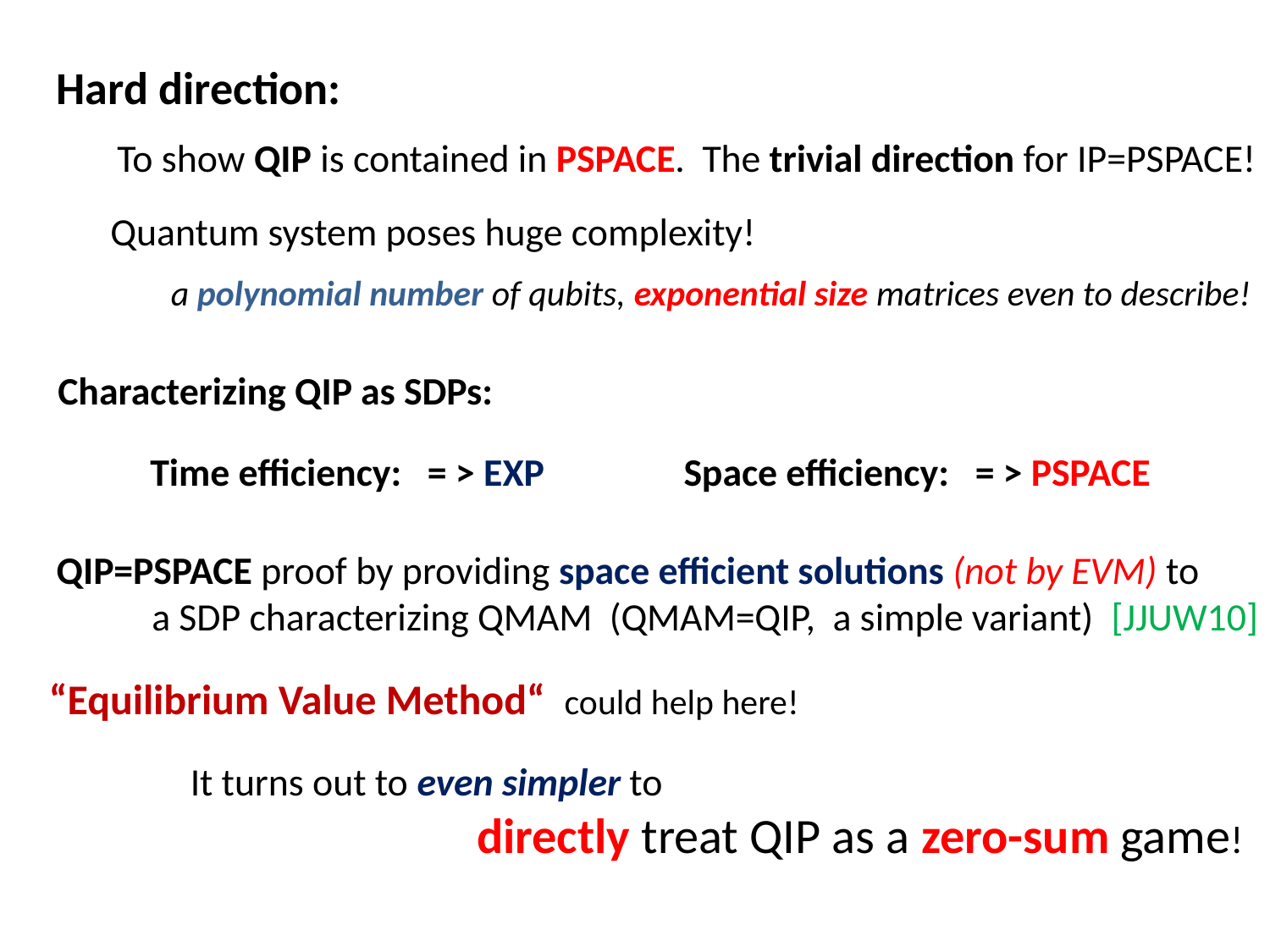

Hard direction:
To show QIP is contained in PSPACE.  The trivial direction for IP=PSPACE!
Quantum system poses huge complexity!
a polynomial number of qubits, exponential size matrices even to describe!
Characterizing QIP as SDPs:
Time efficiency:   = > EXP
Space efficiency:   = > PSPACE
QIP=PSPACE proof by providing space efficient solutions (not by EVM) to
           a SDP characterizing QMAM  (QMAM=QIP,  a simple variant)  [JJUW10]
“Equilibrium Value Method“  could help here!
It turns out to even simpler to
                                 directly treat QIP as a zero-sum game!